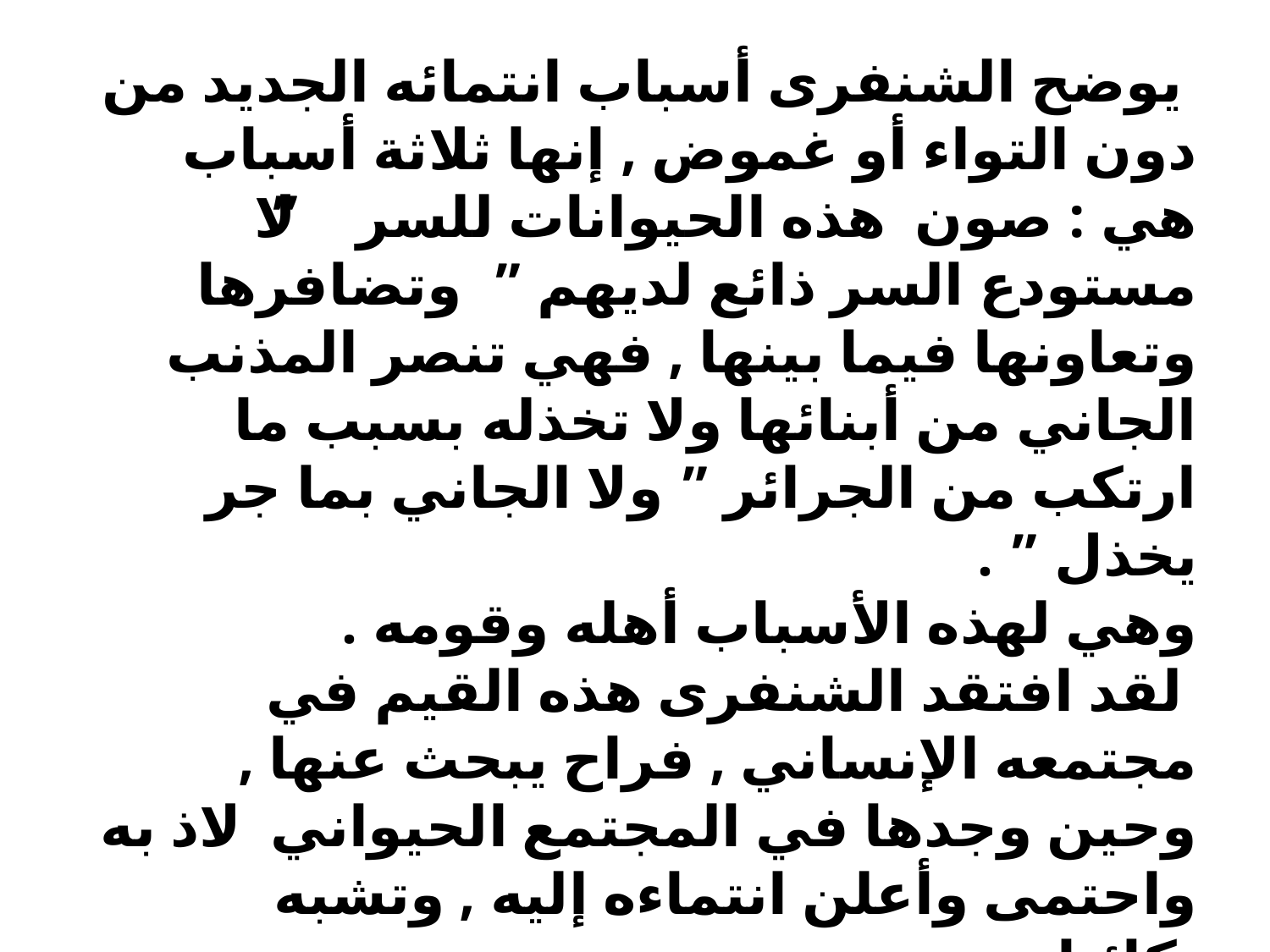

يوضح الشنفرى أسباب انتمائه الجديد من دون التواء أو غموض , إنها ثلاثة أسباب هي : صون  هذه الحيوانات للسر ” لا مستودع السر ذائع لديهم ”  وتضافرها وتعاونها فيما بينها , فهي تنصر المذنب الجاني من أبنائها ولا تخذله بسبب ما ارتكب من الجرائر ” ولا الجاني بما جر يخذل ” .
وهي لهذه الأسباب أهله وقومه .
 لقد افتقد الشنفرى هذه القيم في مجتمعه الإنساني , فراح يبحث عنها , وحين وجدها في المجتمع الحيواني  لاذ به واحتمى وأعلن انتماءه إليه , وتشبه بكائناته .